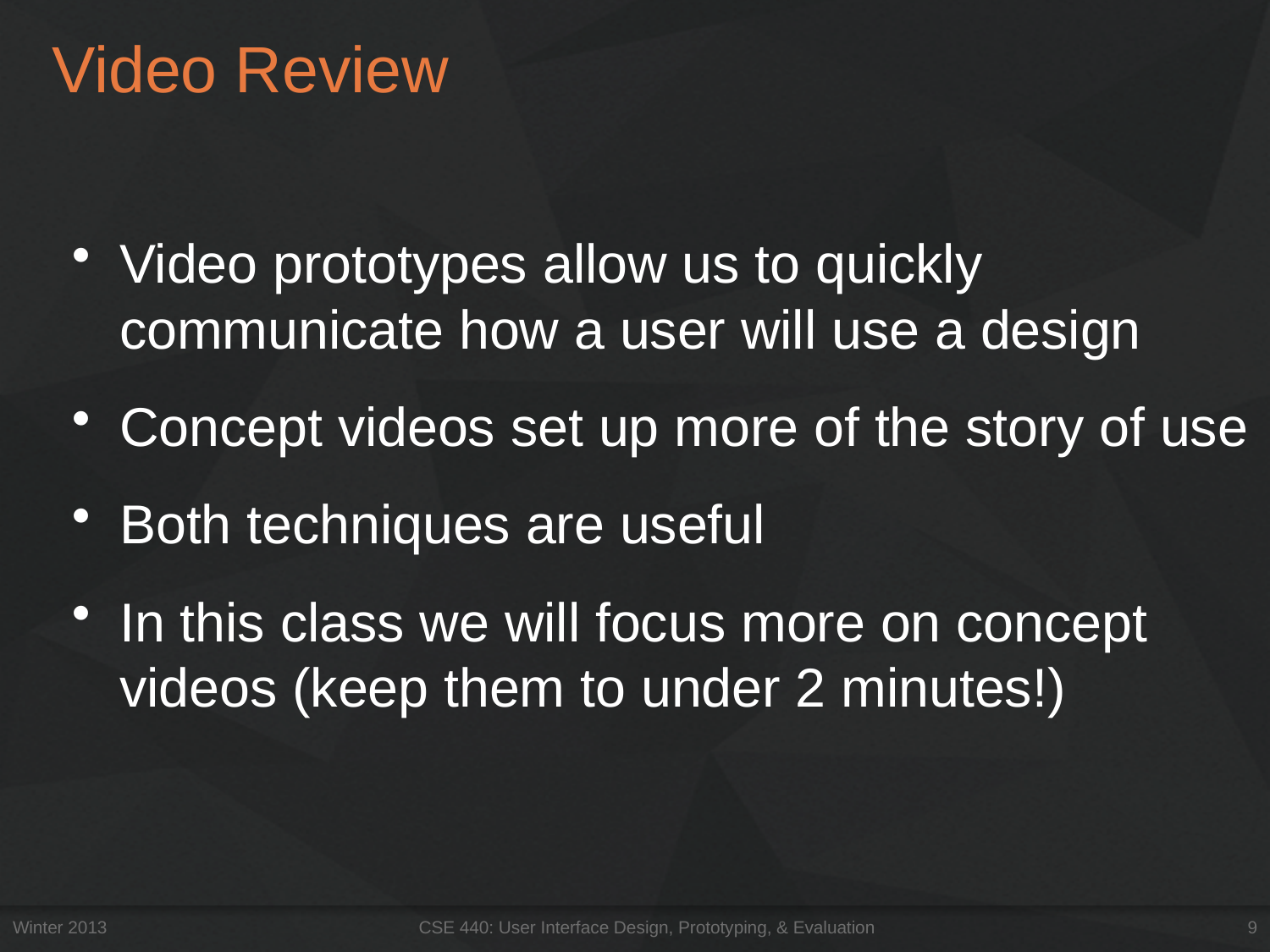

# Video Review
Video prototypes allow us to quickly communicate how a user will use a design
Concept videos set up more of the story of use
Both techniques are useful
In this class we will focus more on concept videos (keep them to under 2 minutes!)

Winter 2013
CSE 440: User Interface Design, Prototyping, & Evaluation
9